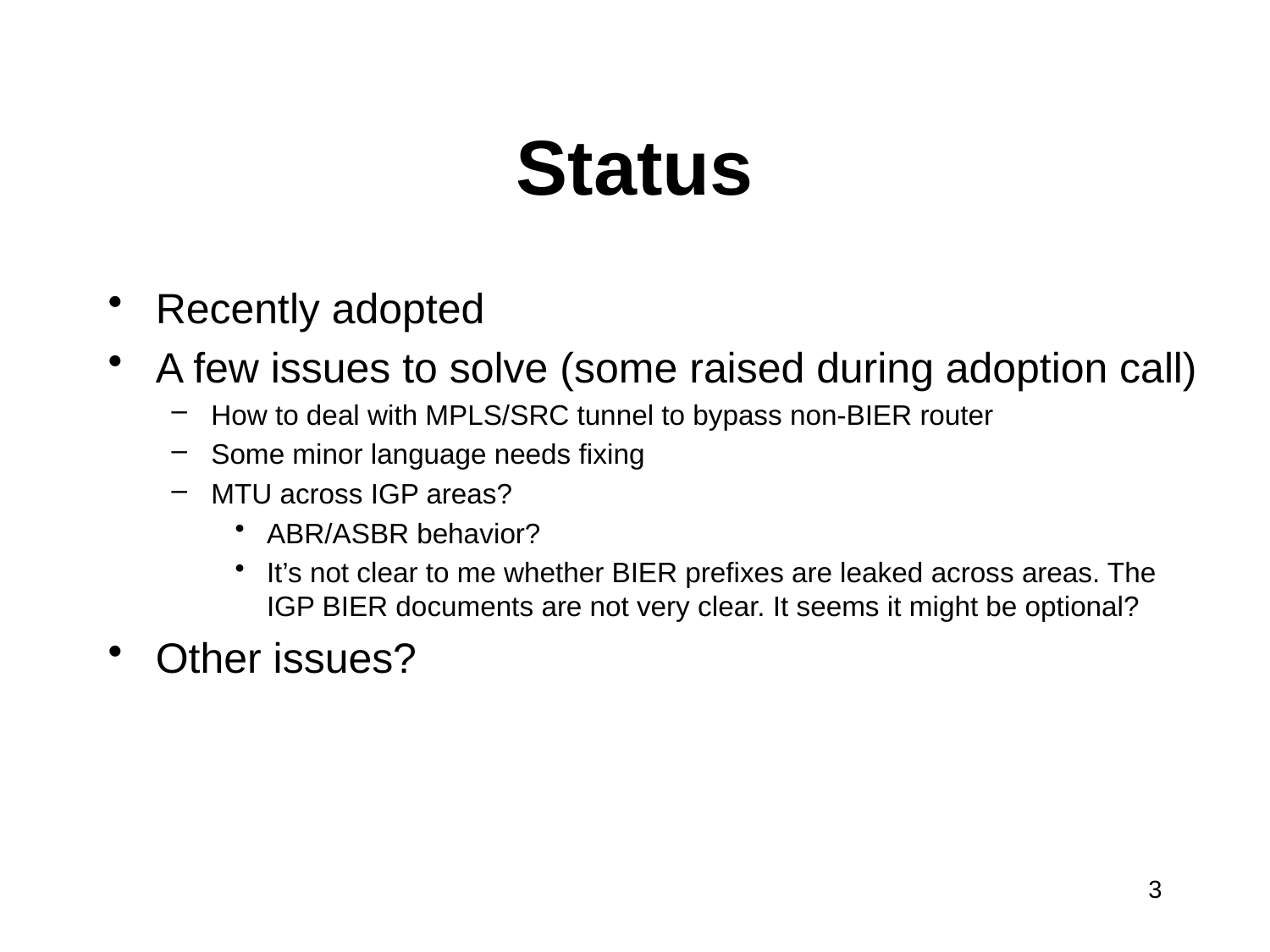

# Status
Recently adopted
A few issues to solve (some raised during adoption call)
How to deal with MPLS/SRC tunnel to bypass non-BIER router
Some minor language needs fixing
MTU across IGP areas?
ABR/ASBR behavior?
It’s not clear to me whether BIER prefixes are leaked across areas. The IGP BIER documents are not very clear. It seems it might be optional?
Other issues?
3